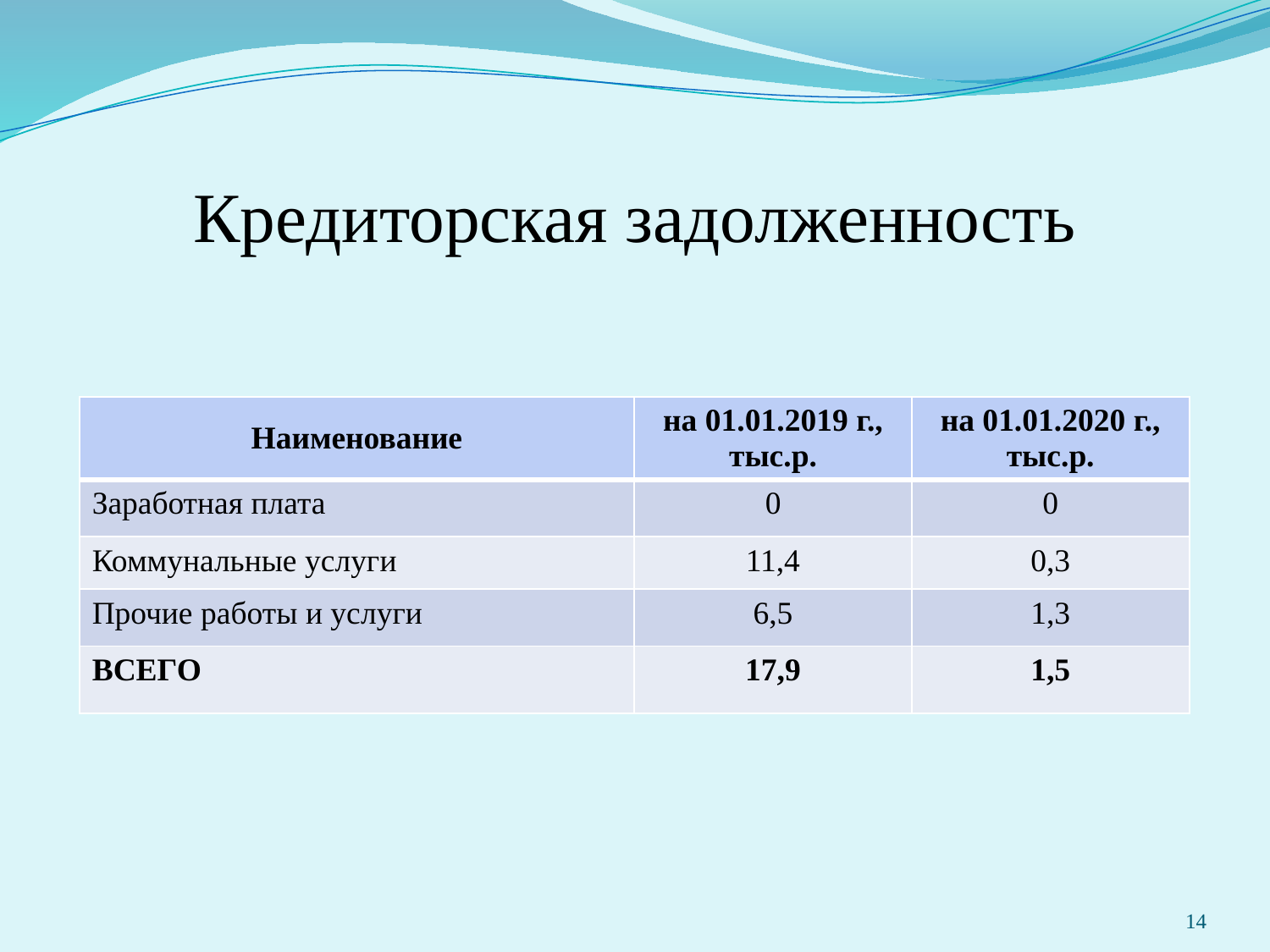

# Кредиторская задолженность
| Наименование | на 01.01.2019 г., тыс.р. | на 01.01.2020 г., тыс.р. |
| --- | --- | --- |
| Заработная плата | 0 | 0 |
| Коммунальные услуги | 11,4 | 0,3 |
| Прочие работы и услуги | 6,5 | 1,3 |
| ВСЕГО | 17,9 | 1,5 |
14